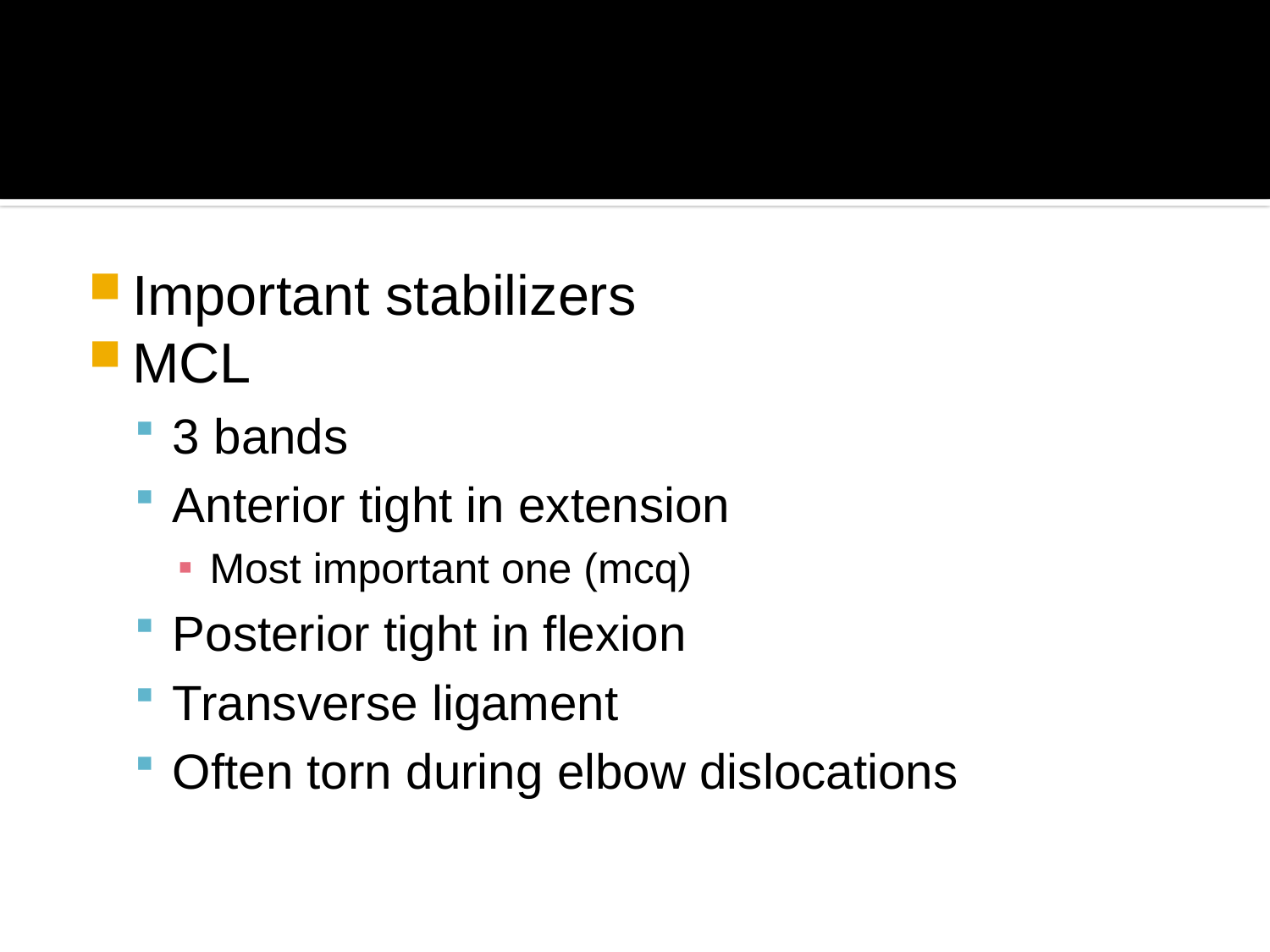

#
Important stabilizers
MCL
3 bands
Anterior tight in extension
Most important one (mcq)
Posterior tight in flexion
Transverse ligament
Often torn during elbow dislocations